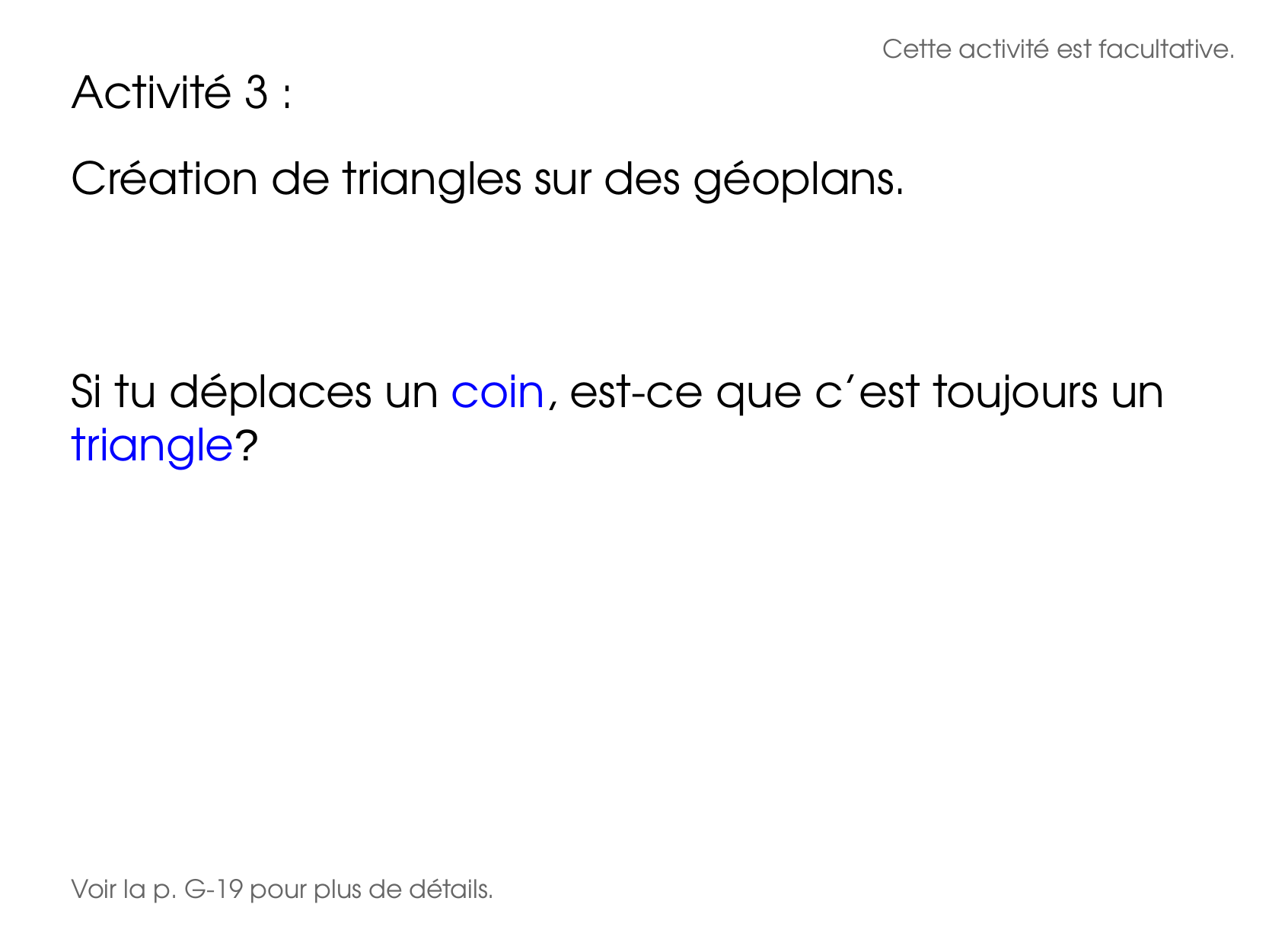

Cette activité est facultative.
Activité 3 :
Création de triangles sur des géoplans.

Si tu déplaces un coin, est-ce que c’est toujours un triangle?
Voir la p. G-19 pour plus de détails.